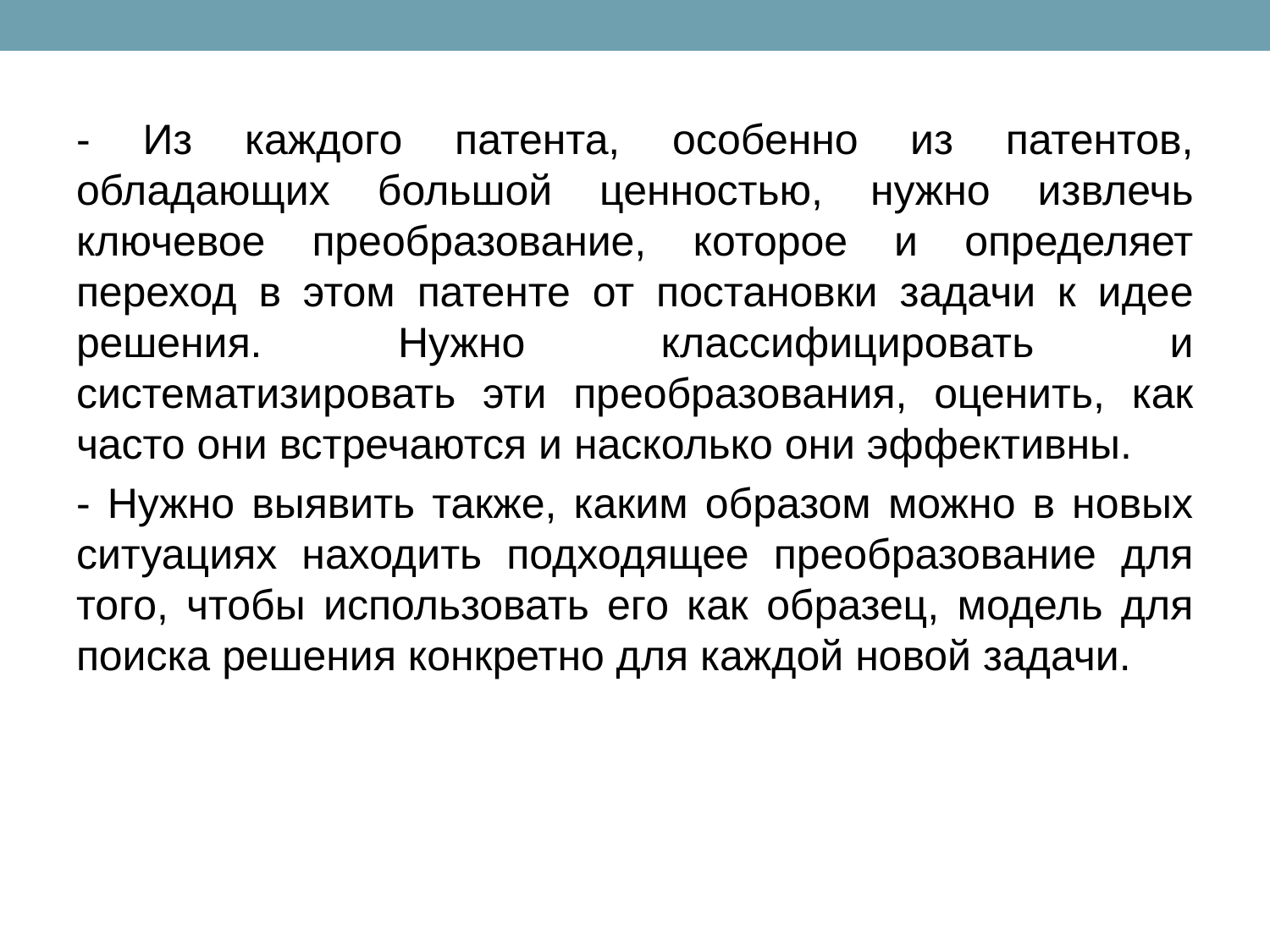

- Из каждого патента, особенно из патентов, обладающих большой ценностью, нужно извлечь ключевое преобразование, которое и определяет переход в этом патенте от постановки задачи к идее решения. Нужно классифицировать и систематизировать эти преобразования, оценить, как часто они встречаются и насколько они эффективны.
- Нужно выявить также, каким образом можно в новых ситуациях находить подходящее преобразование для того, чтобы использовать его как образец, модель для поиска решения конкретно для каждой новой задачи.